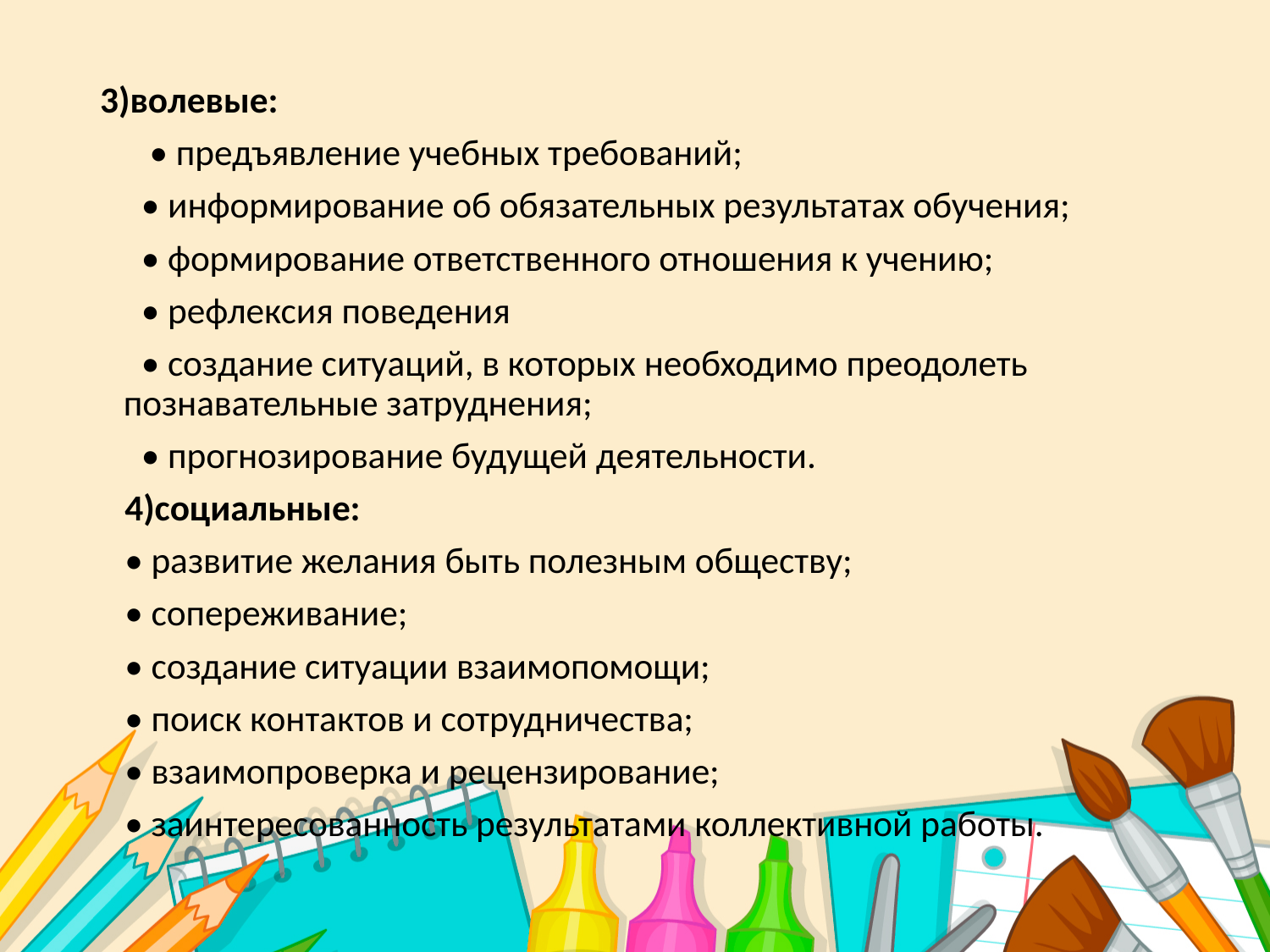

3)волевые:
      • предъявление учебных требований;
     • информирование об обязательных результатах обучения;
     • формирование ответственного отношения к учению;
     • рефлексия поведения
     • создание ситуаций, в которых необходимо преодолеть познавательные затруднения;
     • прогнозирование будущей деятельности.
   4)социальные:
   • развитие желания быть полезным обществу;
   • сопереживание;
   • создание ситуации взаимопомощи;
   • поиск контактов и сотрудничества;
   • взаимопроверка и рецензирование;
   • заинтересованность результатами коллективной работы.